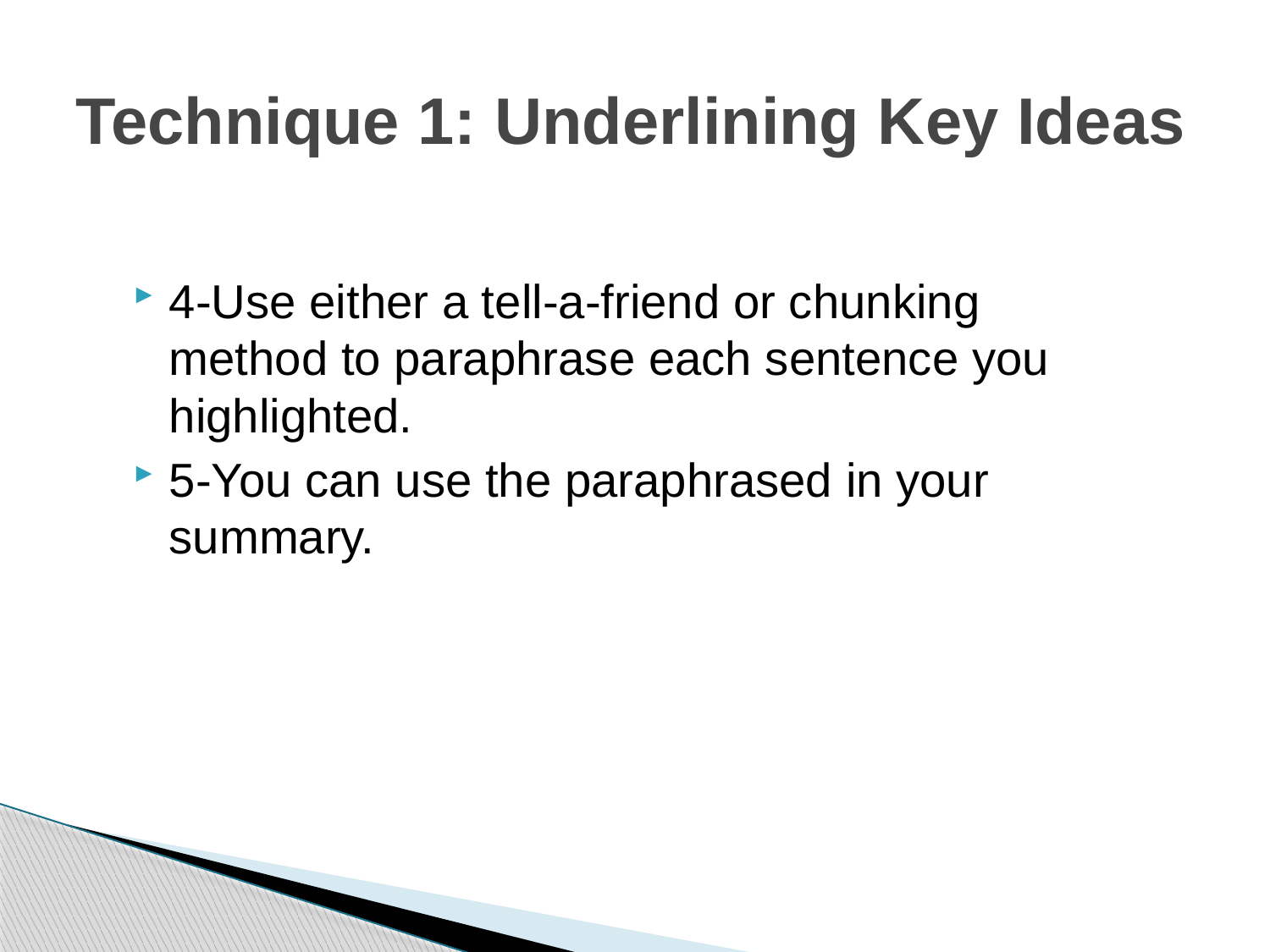

# Technique 1: Underlining Key Ideas
4-Use either a tell-a-friend or chunking method to paraphrase each sentence you highlighted.
5-You can use the paraphrased in your summary.